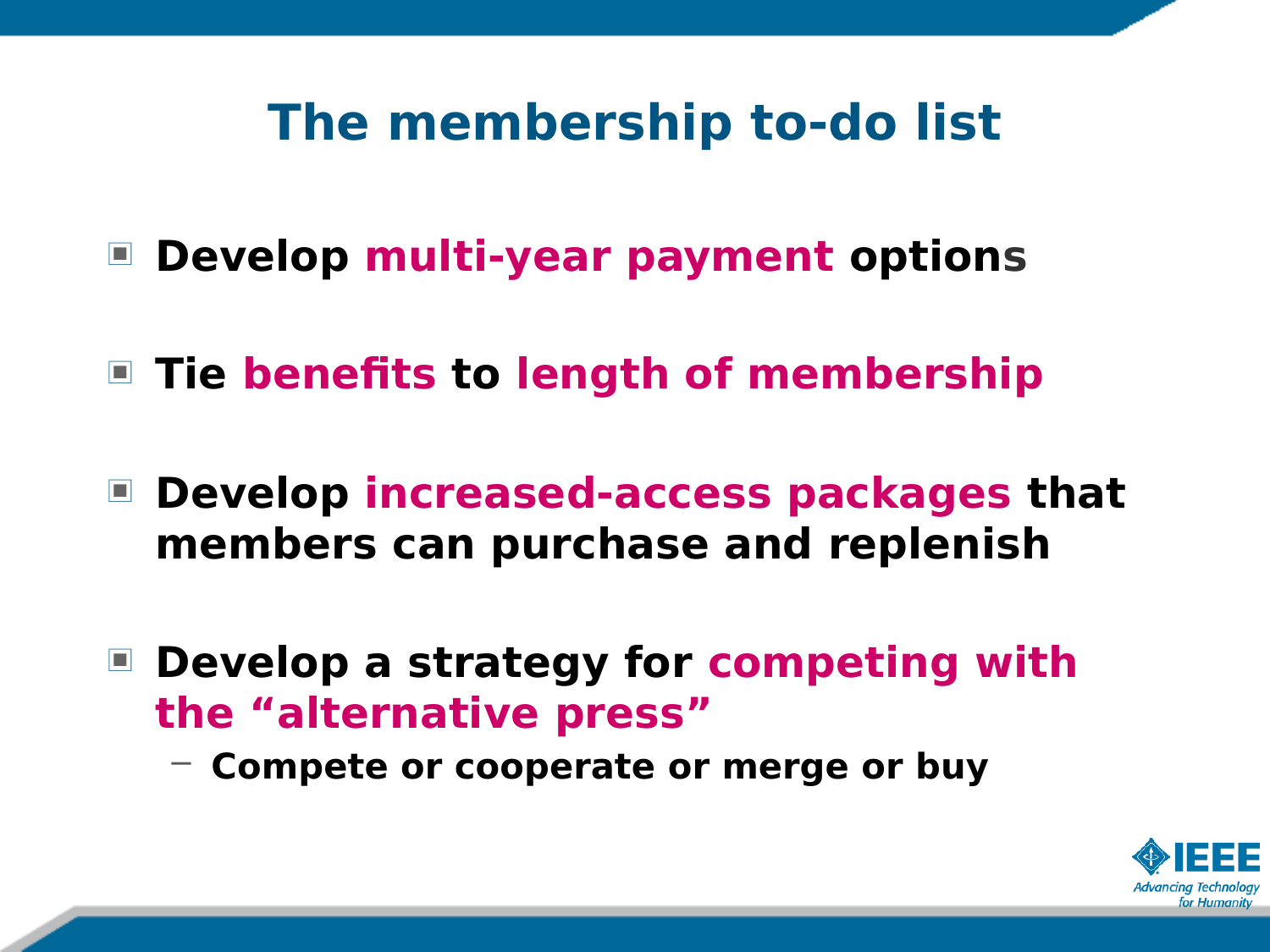

# The membership to-do list
Develop multi-year payment options

Tie benefits to length of membership

Develop increased-access packages that members can purchase and replenish

Develop a strategy for competing with the “alternative press”
Compete or cooperate or merge or buy